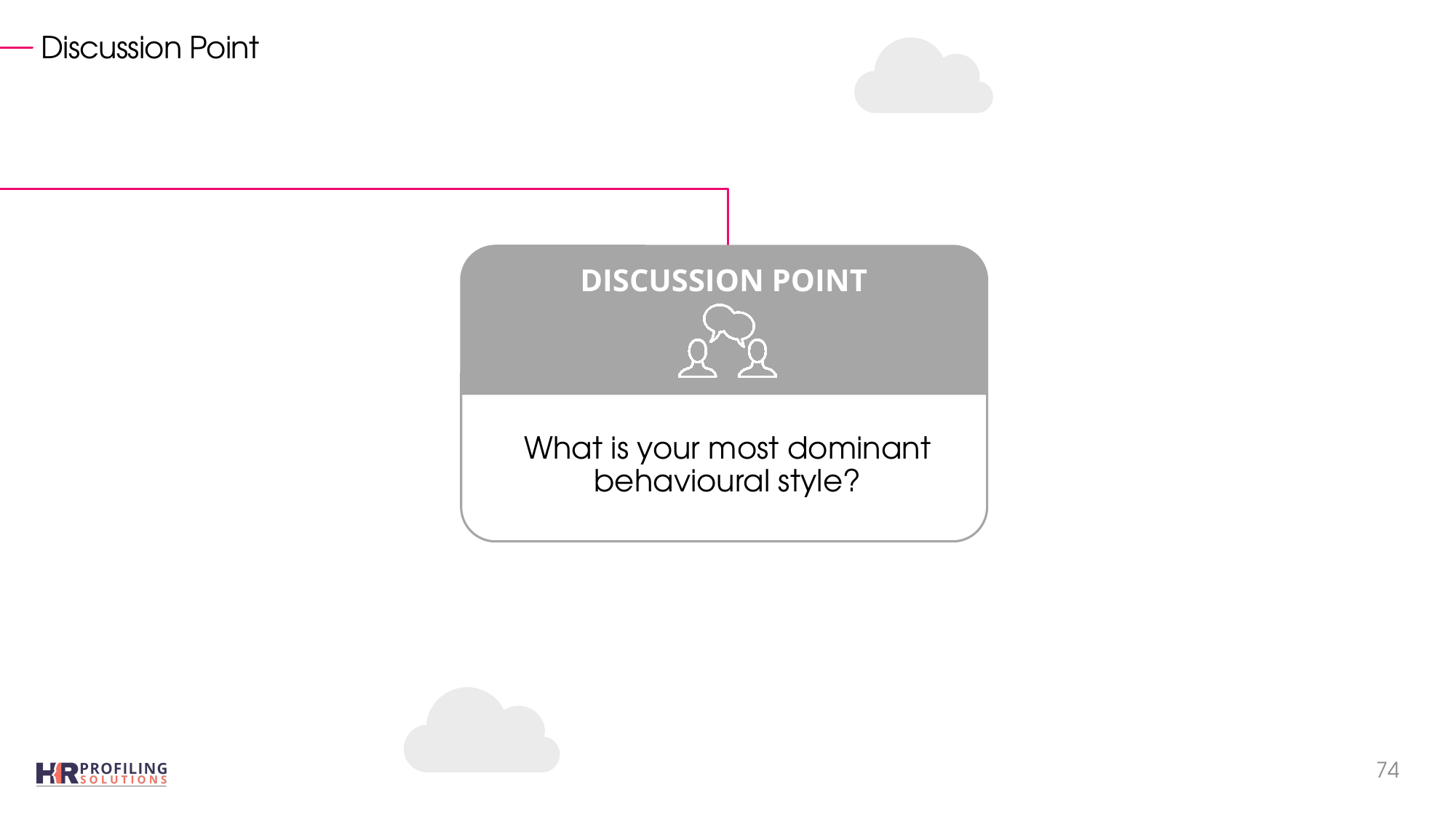

# Discussion Point

DISCUSSION POINT
What is your most dominant behavioural style?

74